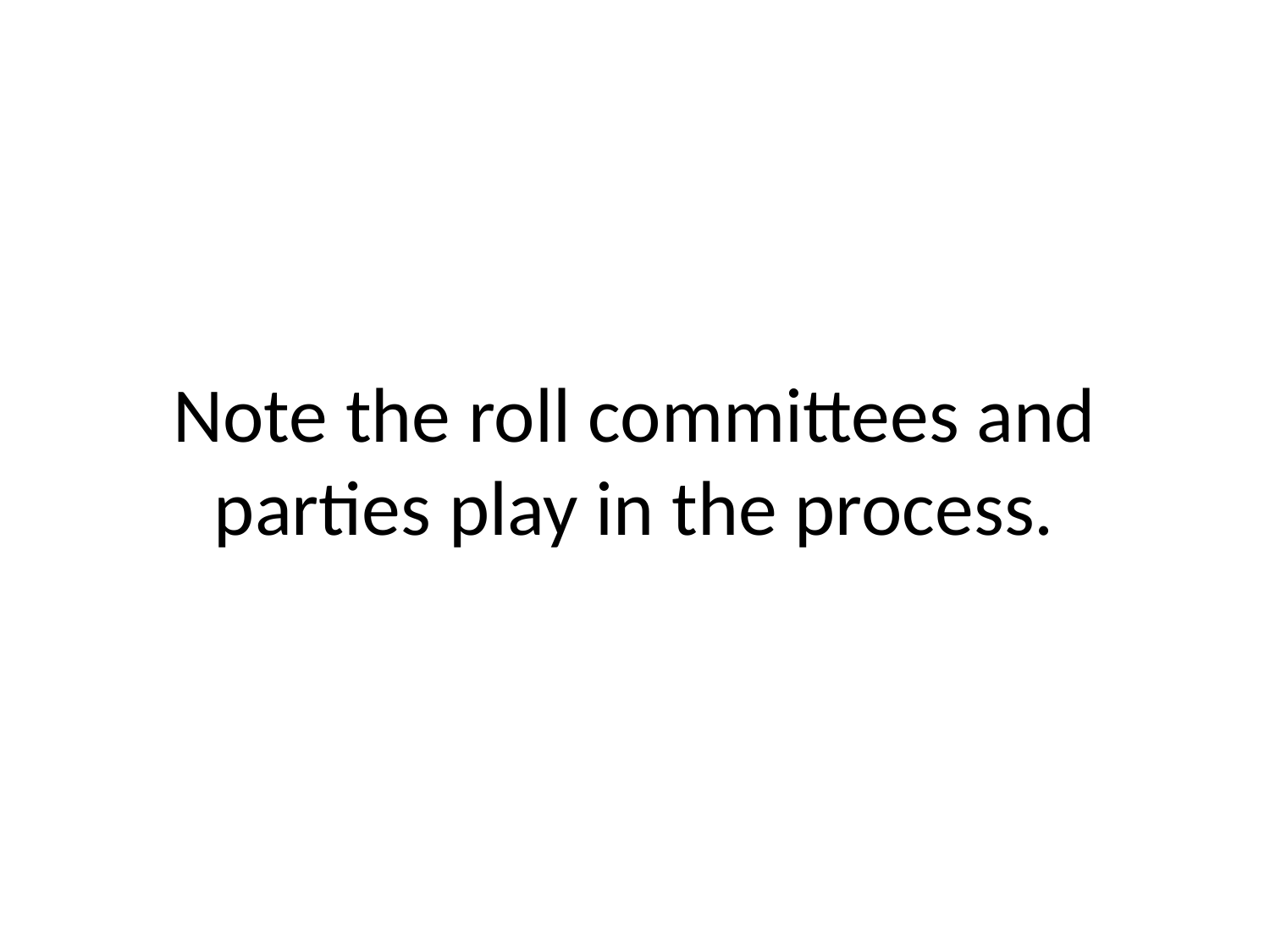

# Note the roll committees and parties play in the process.